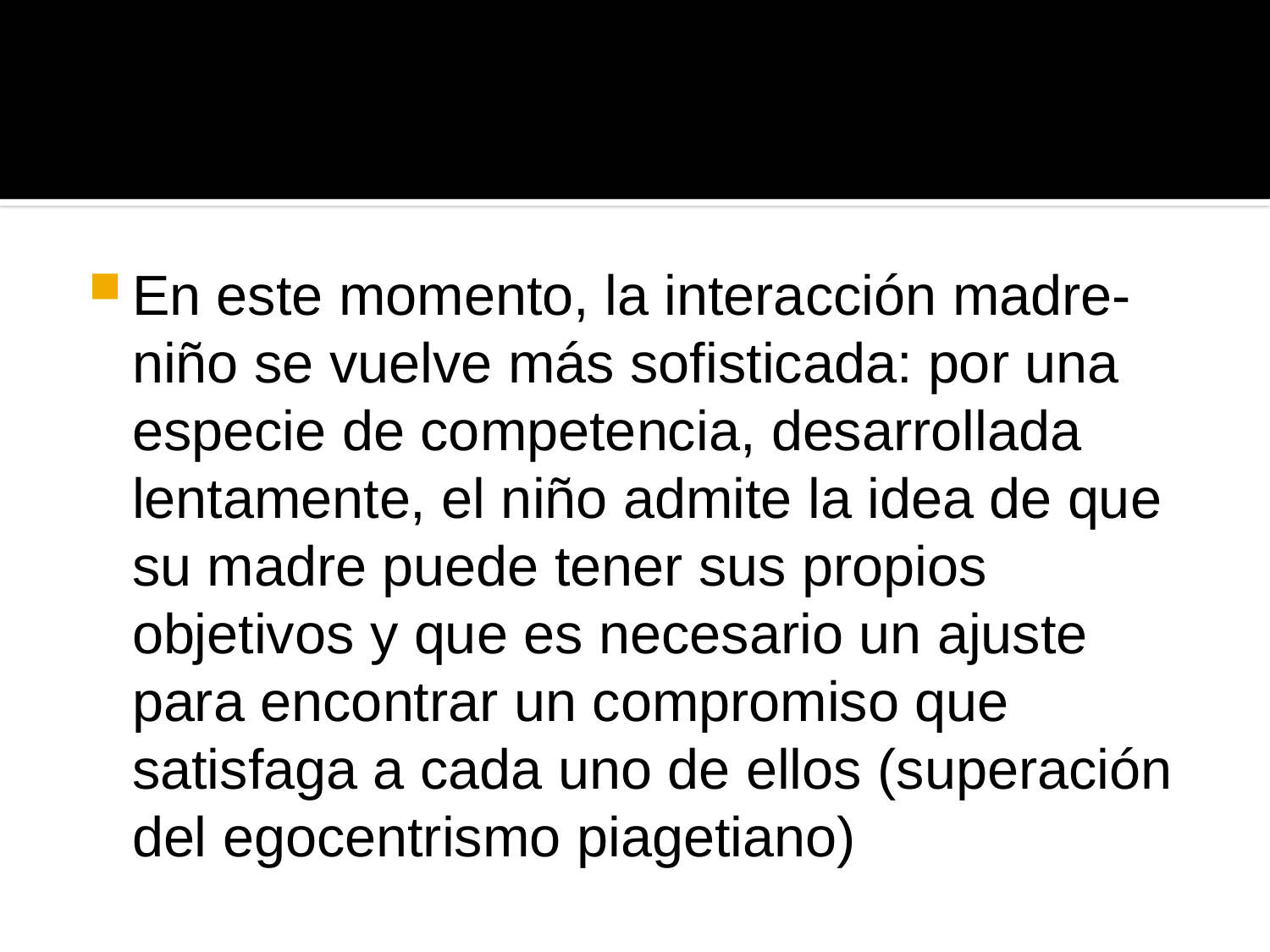

En este momento, la interacción madre-niño se vuelve más sofisticada: por una especie de competencia, desarrollada lentamente, el niño admite la idea de que su madre puede tener sus propios objetivos y que es necesario un ajuste para encontrar un compromiso que satisfaga a cada uno de ellos (superación del egocentrismo piagetiano)

#